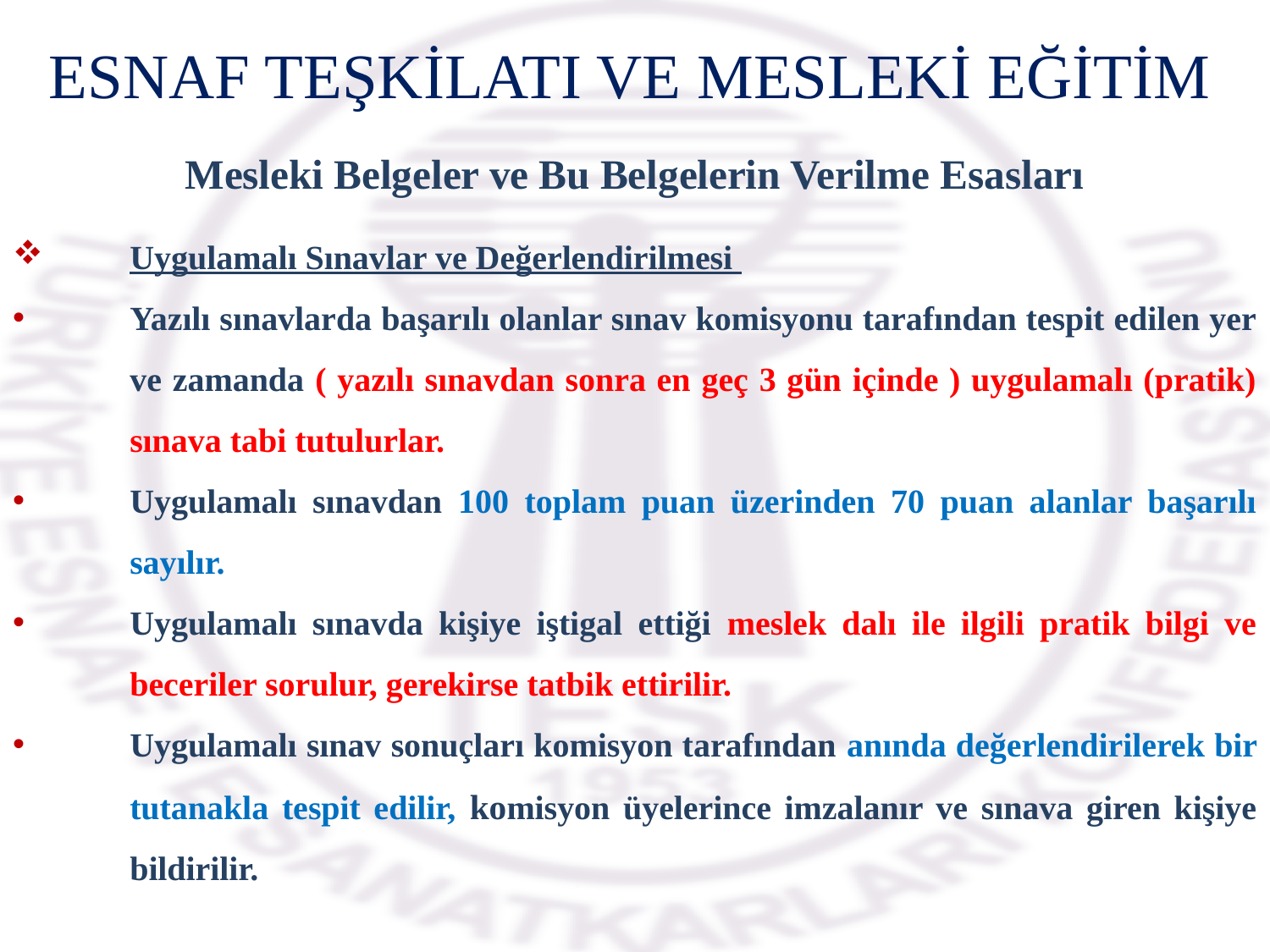

ESNAF TEŞKİLATI VE MESLEKİ EĞİTİM
Mesleki Belgeler ve Bu Belgelerin Verilme Esasları

Uygulamalı Sınavlar ve Değerlendirilmesi
Yazılı sınavlarda başarılı olanlar sınav komisyonu tarafından tespit edilen yer ve zamanda ( yazılı sınavdan sonra en geç 3 gün içinde ) uygulamalı (pratik) sınava tabi tutulurlar.
Uygulamalı sınavdan 100 toplam puan üzerinden 70 puan alanlar başarılı sayılır.
Uygulamalı sınavda kişiye iştigal ettiği meslek dalı ile ilgili pratik bilgi ve beceriler sorulur, gerekirse tatbik ettirilir.
Uygulamalı sınav sonuçları komisyon tarafından anında değerlendirilerek bir tutanakla tespit edilir, komisyon üyelerince imzalanır ve sınava giren kişiye bildirilir.